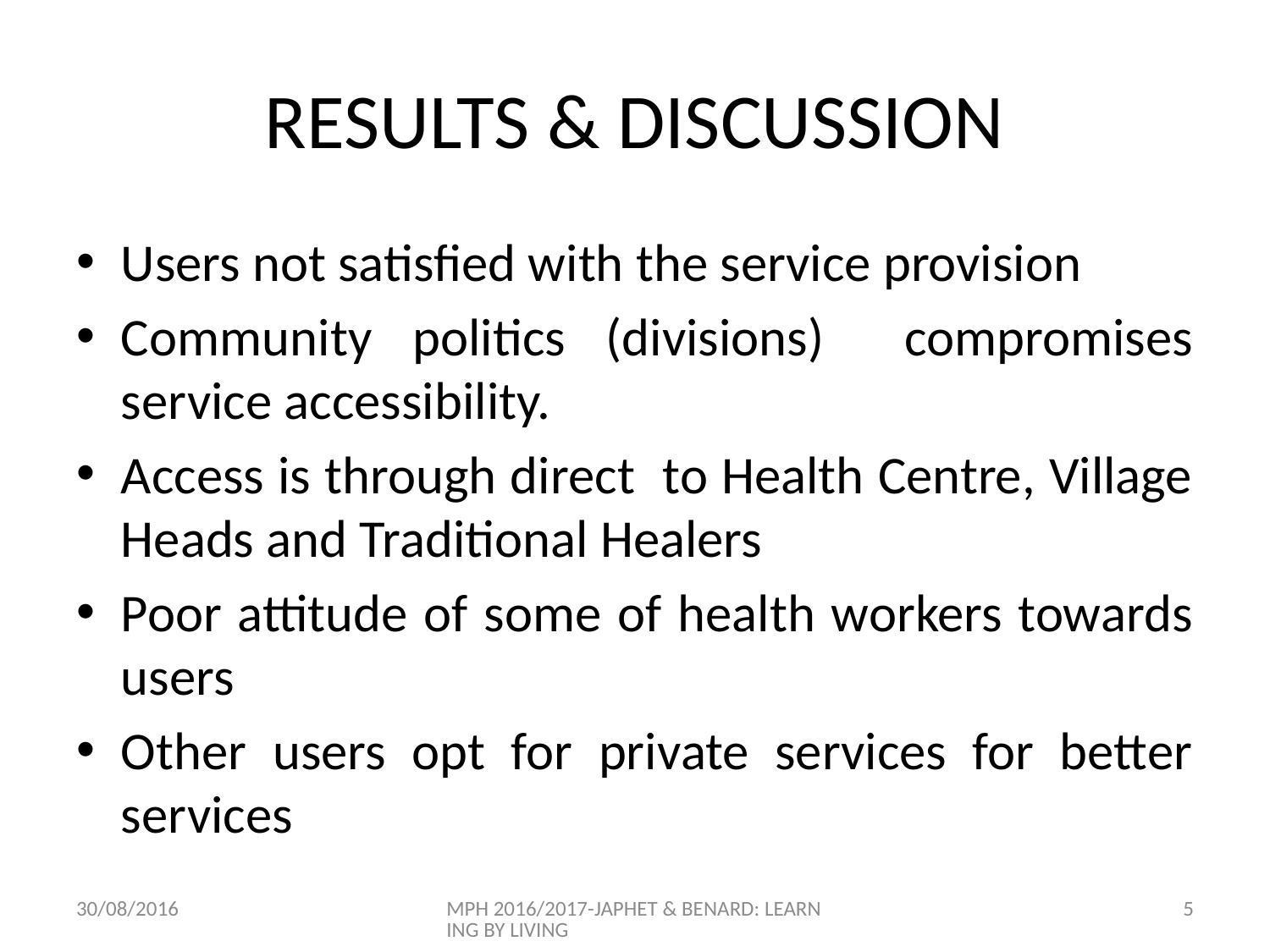

# RESULTS & DISCUSSION
Users not satisfied with the service provision
Community politics (divisions)  compromises service accessibility.
Access is through direct  to Health Centre, Village Heads and Traditional Healers
Poor attitude of some of health workers towards users
Other users opt for private services for better services

30/08/2016
MPH 2016/2017-JAPHET & BENARD: LEARNING BY LIVING
5